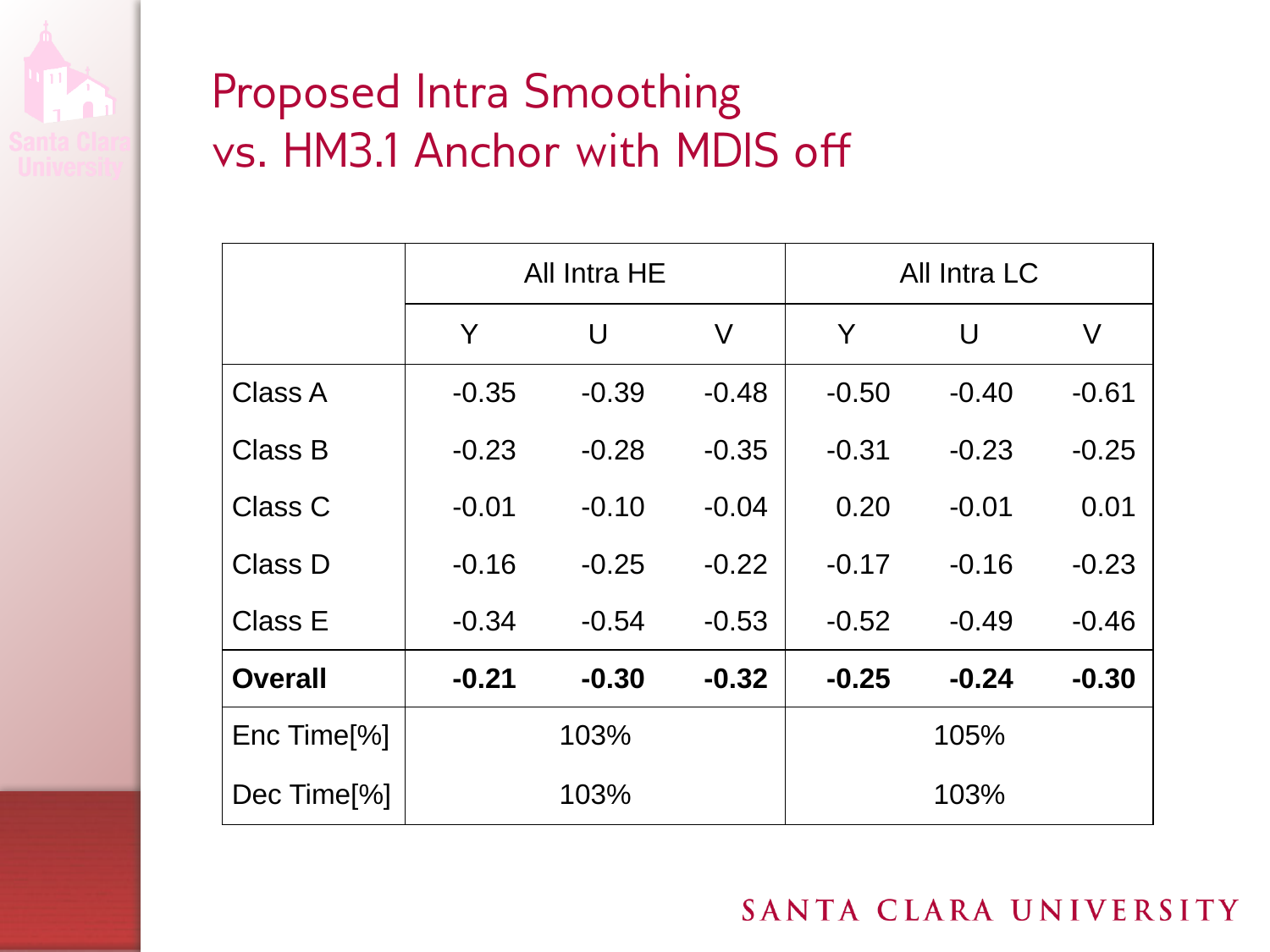

# Proposed Intra Smoothing vs. HM3.1 Anchor with MDIS off
|  | All Intra HE |  |  | All Intra LC |  |  |
| --- | --- | --- | --- | --- | --- | --- |
|  | Y | U | V | Y | U | V |
| Class A | -0.35 | -0.39 | -0.48 | -0.50 | -0.40 | -0.61 |
| Class B | -0.23 | -0.28 | -0.35 | -0.31 | -0.23 | -0.25 |
| Class C | -0.01 | -0.10 | -0.04 | 0.20 | -0.01 | 0.01 |
| Class D | -0.16 | -0.25 | -0.22 | -0.17 | -0.16 | -0.23 |
| Class E | -0.34 | -0.54 | -0.53 | -0.52 | -0.49 | -0.46 |
| Overall | -0.21 | -0.30 | -0.32 | -0.25 | -0.24 | -0.30 |
| Enc Time[%] | 103% |  |  | 105% |  |  |
| Dec Time[%] | 103% |  |  | 103% |  |  |